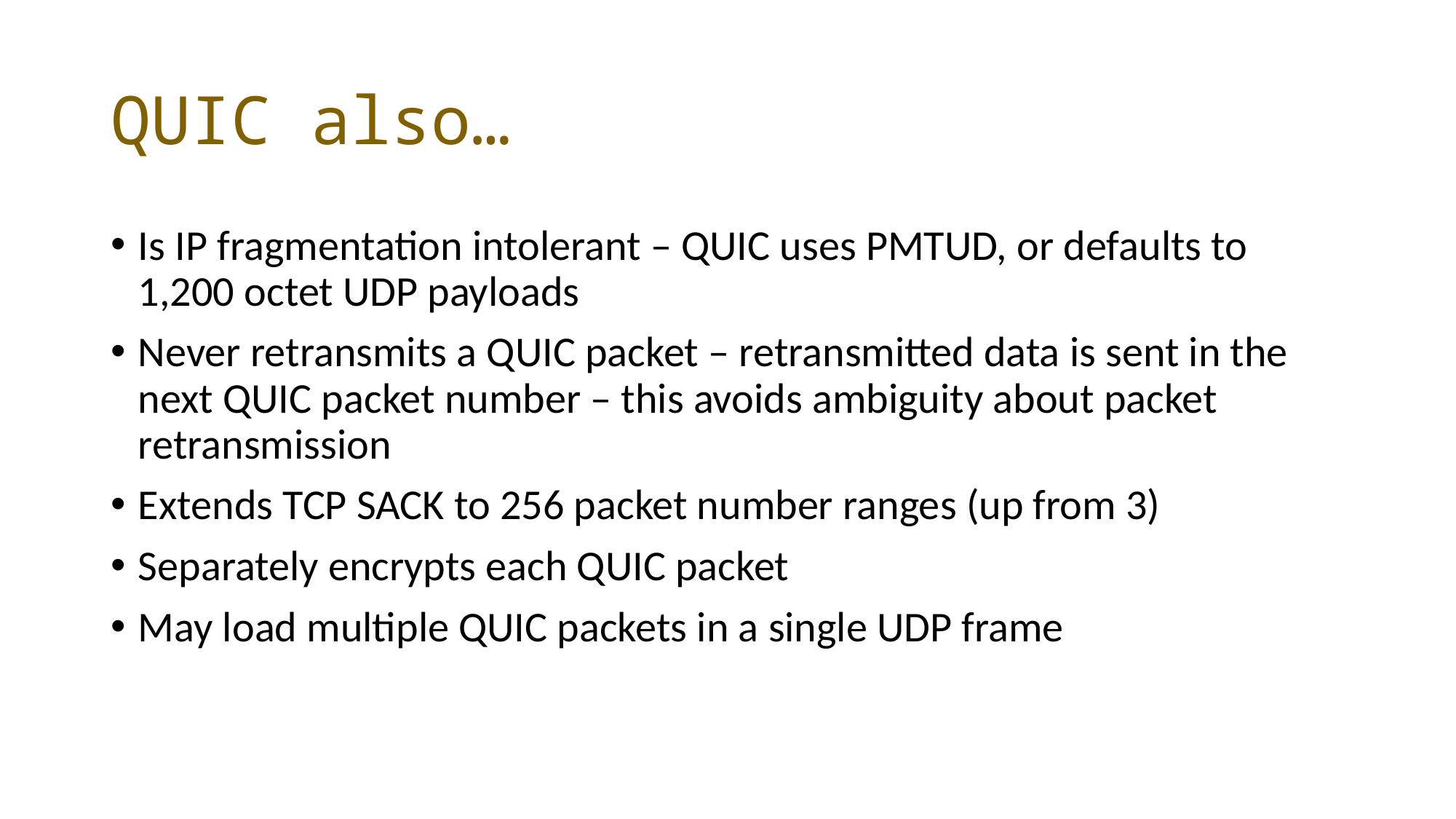

# QUIC also…
Is IP fragmentation intolerant – QUIC uses PMTUD, or defaults to 1,200 octet UDP payloads
Never retransmits a QUIC packet – retransmitted data is sent in the next QUIC packet number – this avoids ambiguity about packet retransmission
Extends TCP SACK to 256 packet number ranges (up from 3)
Separately encrypts each QUIC packet
May load multiple QUIC packets in a single UDP frame